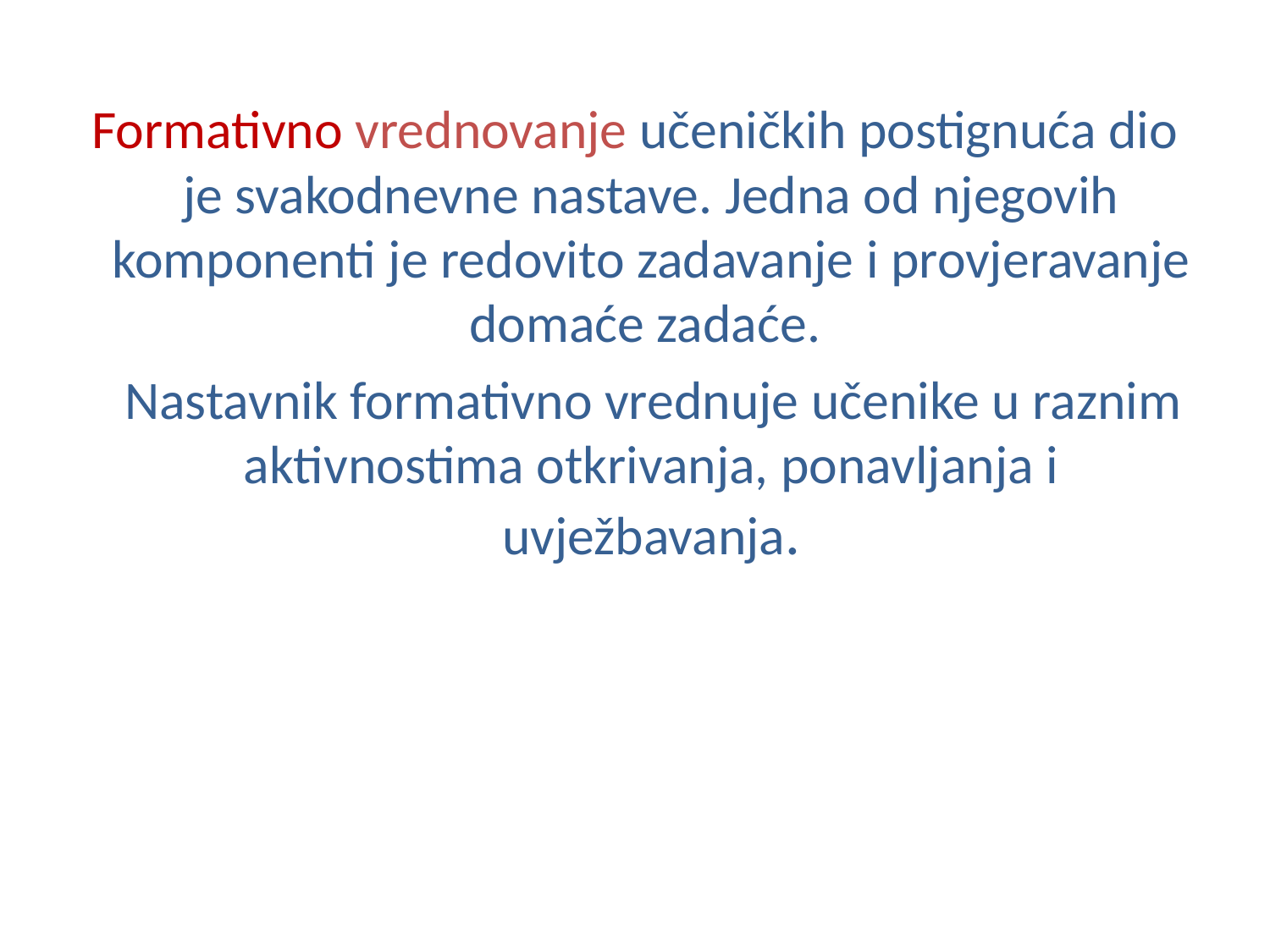

Formativno vrednovanje učeničkih postignuća dio je svakodnevne nastave. Jedna od njegovih komponenti je redovito zadavanje i provjeravanje domaće zadaće.
   Nastavnik formativno vrednuje učenike u raznim aktivnostima otkrivanja, ponavljanja i uvježbavanja.